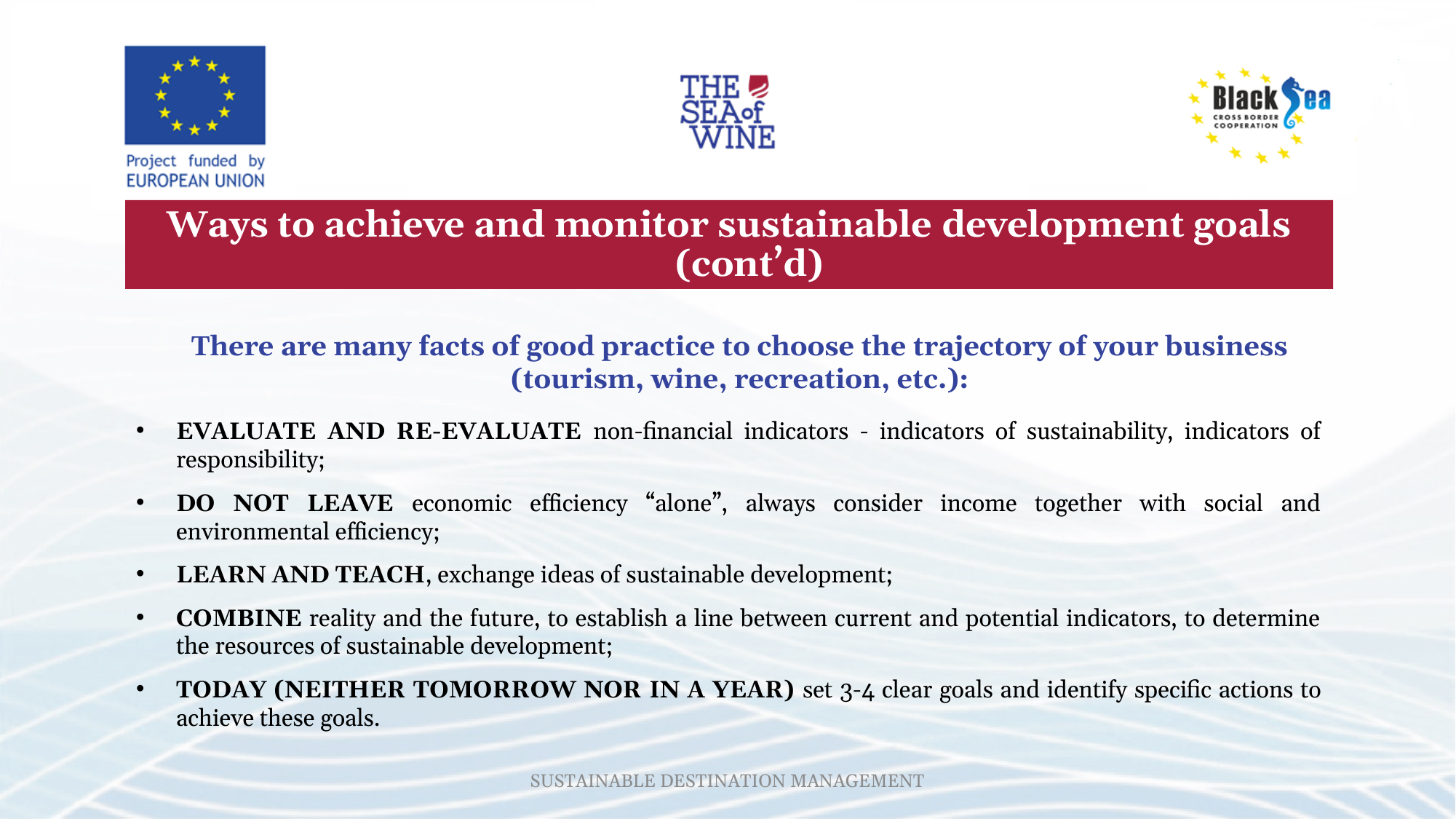

Ways to achieve and monitor sustainable development goals (cont’d)
There are many facts of good practice to choose the trajectory of your business (tourism, wine, recreation, etc.):
evaluate and re-evaluate non-financial indicators - indicators of sustainability, indicators of responsibility;
do not leave economic efficiency “alone”, always consider income together with social and environmental efficiency;
learn and teach, exchange ideas of sustainable development;
combine reality and the future, to establish a line between current and potential indicators, to determine the resources of sustainable development;
today (neither tomorrow nor in a year) set 3-4 clear goals and identify specific actions to achieve these goals.
SUSTAINABLE DESTINATION MANAGEMENT